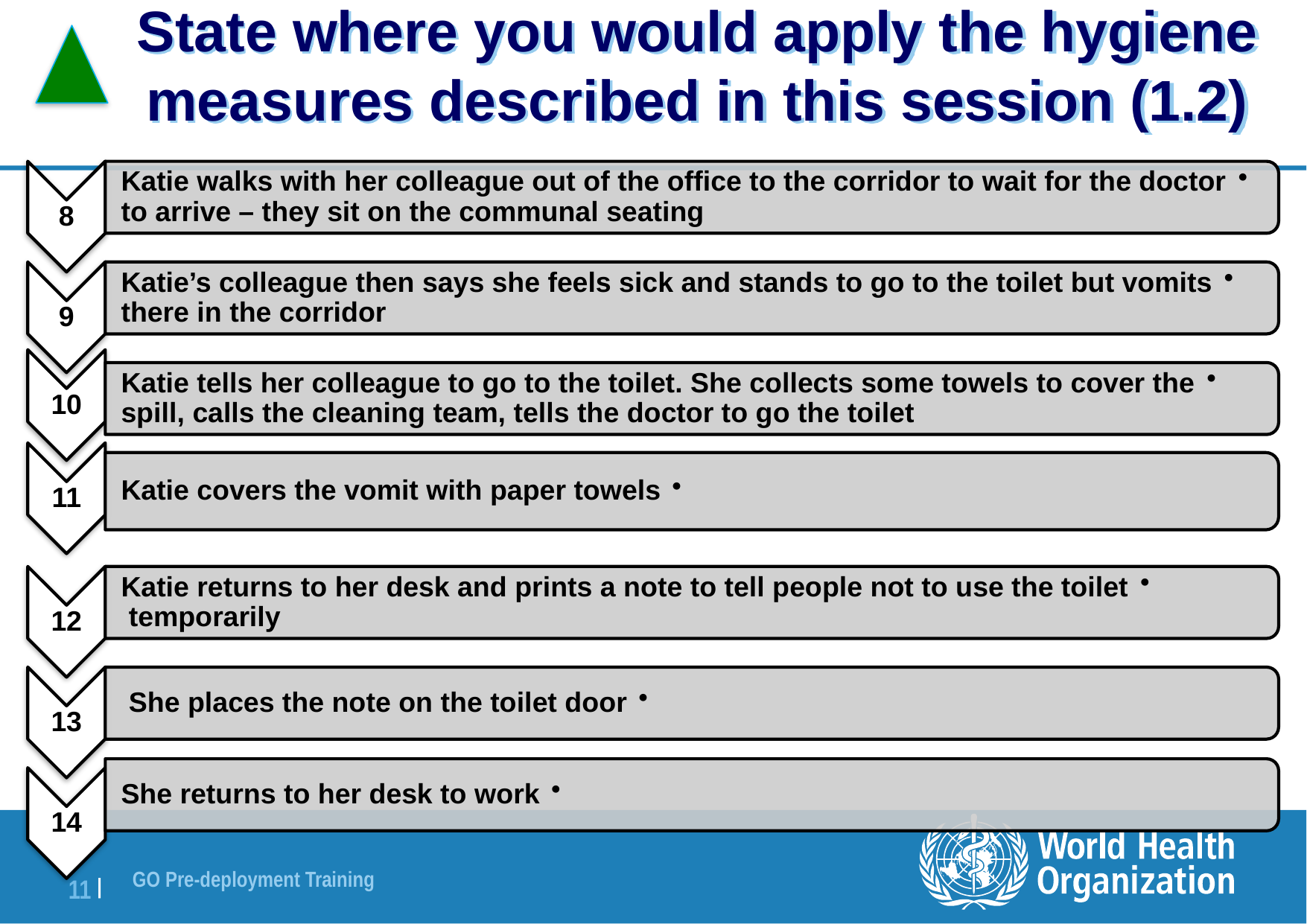

# State where you would apply the hygiene measures described in this session (1.2)

8
Katie walks with her colleague out of the office to the corridor to wait for the doctor to arrive – they sit on the communal seating
9
Katie’s colleague then says she feels sick and stands to go to the toilet but vomits there in the corridor
10
Katie tells her colleague to go to the toilet. She collects some towels to cover the spill, calls the cleaning team, tells the doctor to go the toilet
11
Katie covers the vomit with paper towels
12
Katie returns to her desk and prints a note to tell people not to use the toilet temporarily
13
She places the note on the toilet door
14
She returns to her desk to work